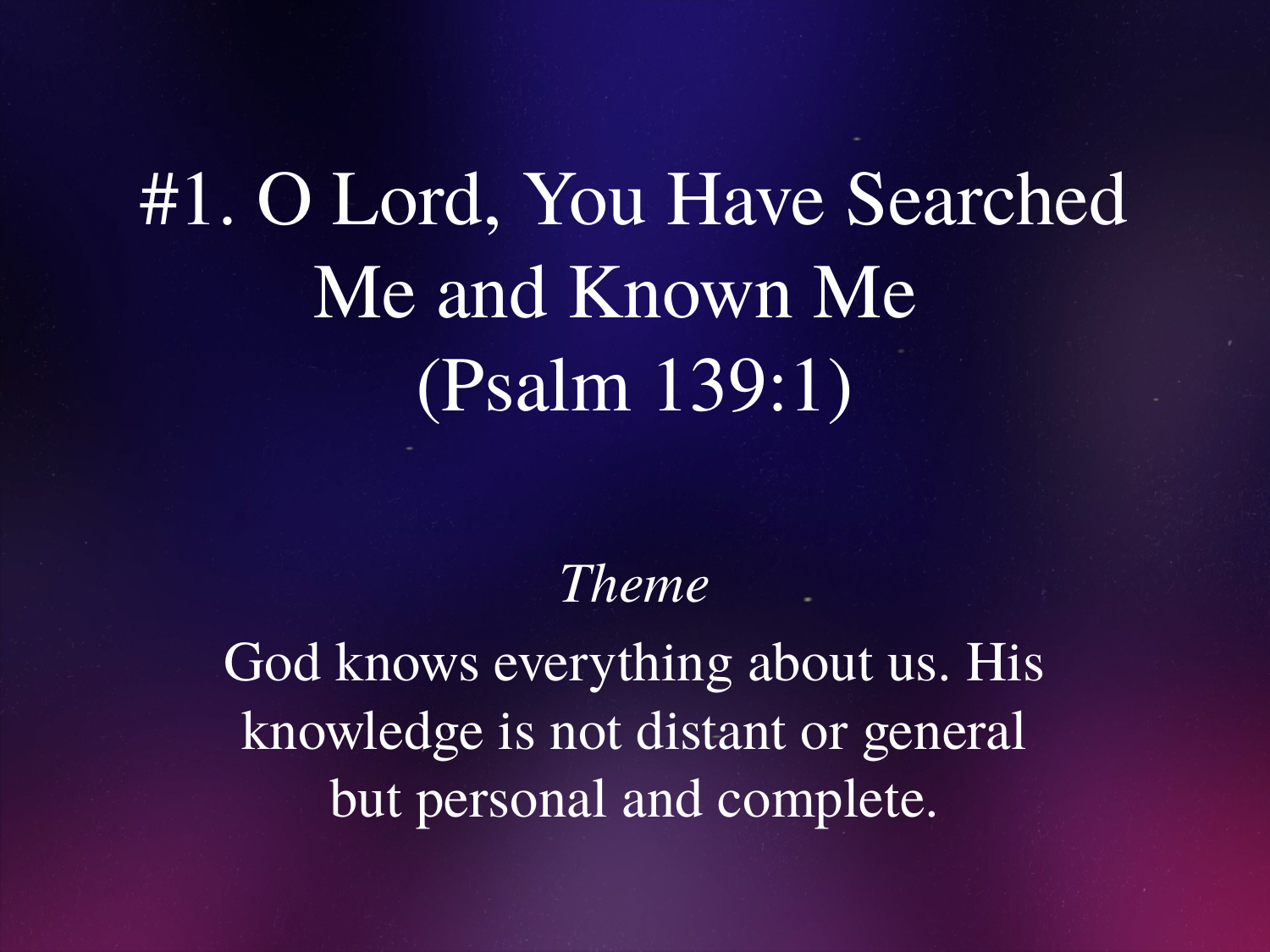

# #1. O Lord, You Have Searched Me and Known Me (Psalm 139:1)
Theme
God knows everything about us. His knowledge is not distant or general but personal and complete.